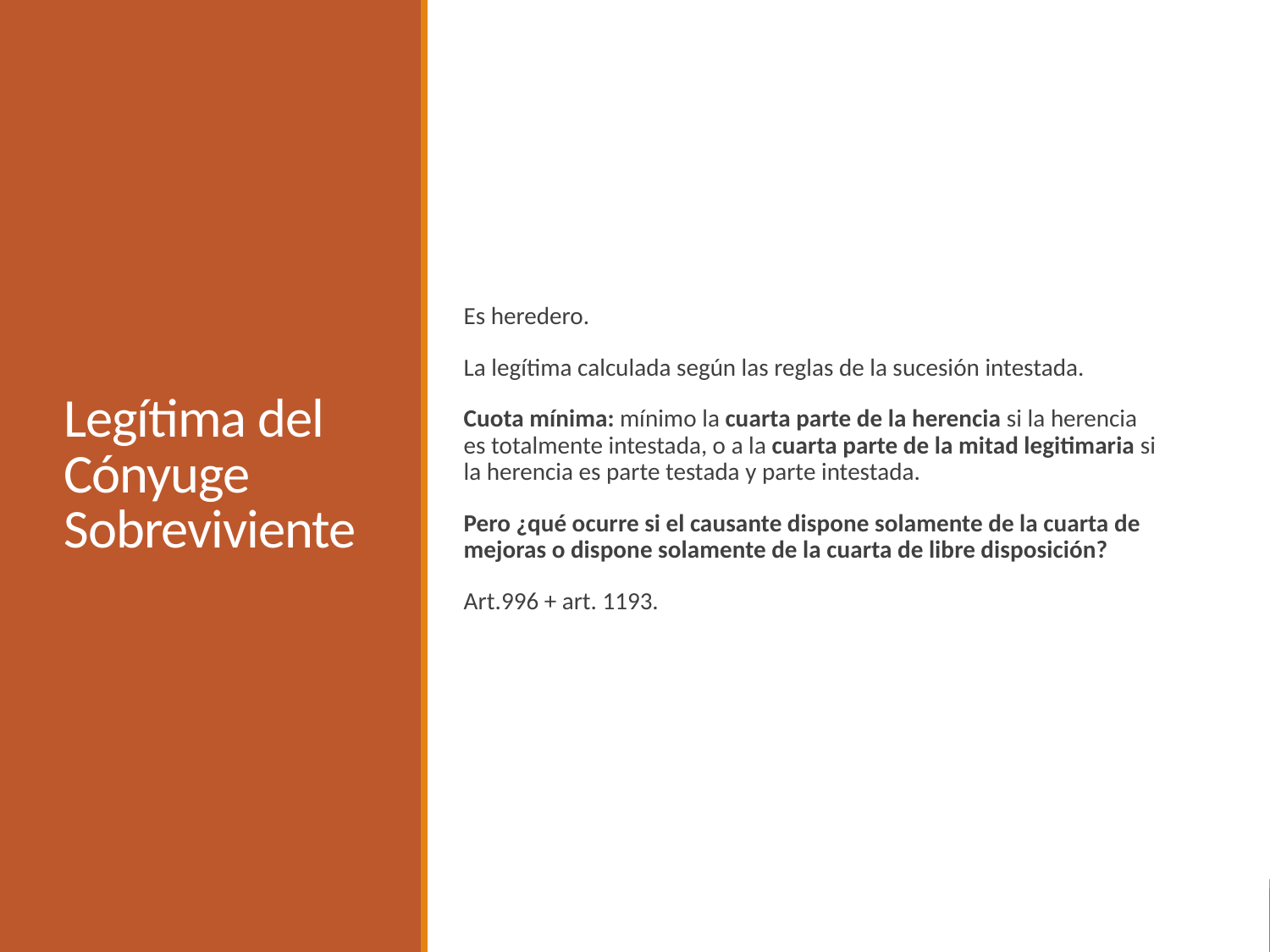

Es heredero.
La legítima calculada según las reglas de la sucesión intestada.
Cuota mínima: mínimo la cuarta parte de la herencia si la herencia es totalmente intestada, o a la cuarta parte de la mitad legitimaria si la herencia es parte testada y parte intestada.
Pero ¿qué ocurre si el causante dispone solamente de la cuarta de mejoras o dispone solamente de la cuarta de libre disposición?
Art.996 + art. 1193.

# Legítima del Cónyuge Sobreviviente